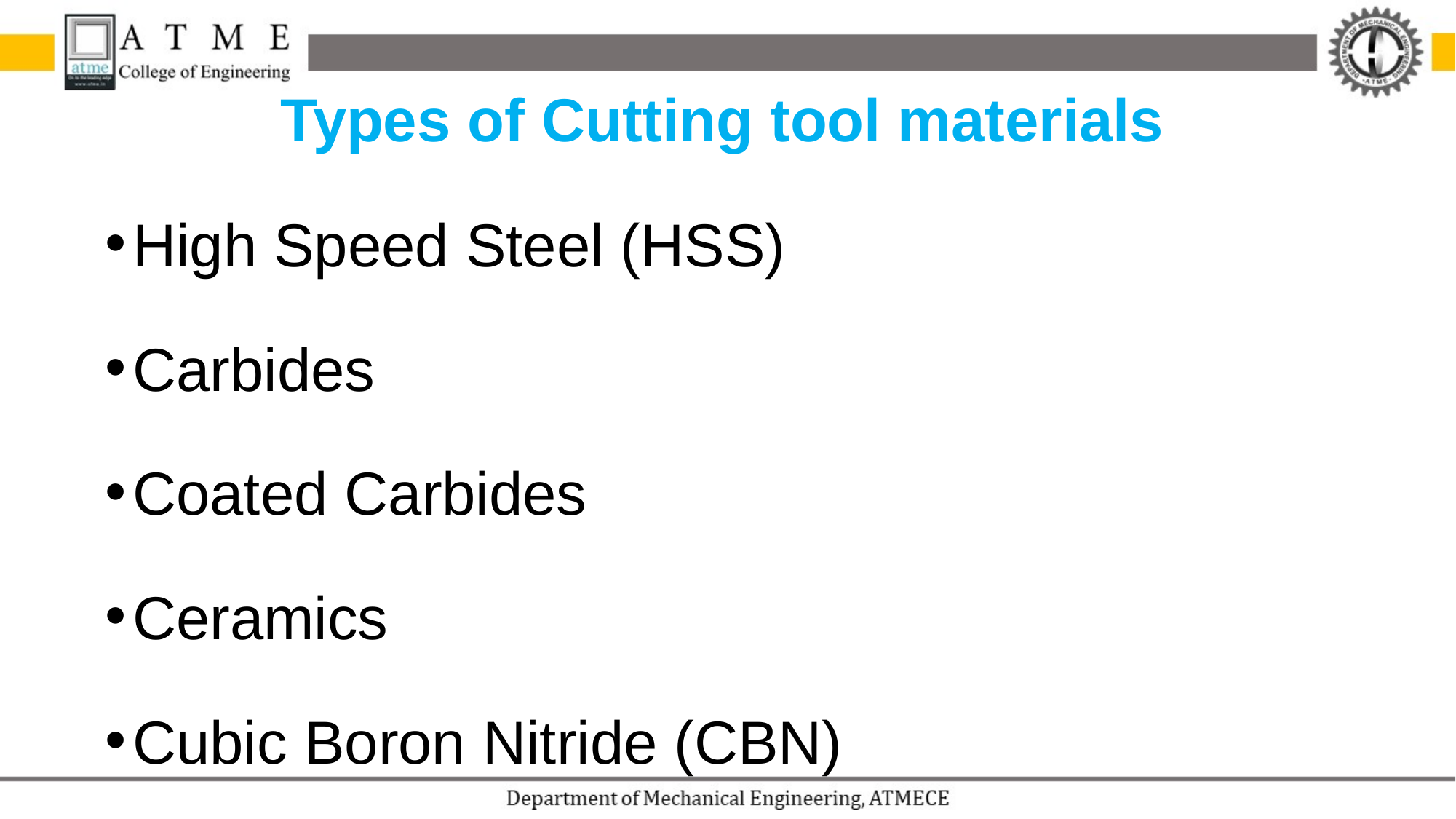

Types of Cutting tool materials
High Speed Steel (HSS)
Carbides
Coated Carbides
Ceramics
Cubic Boron Nitride (CBN)